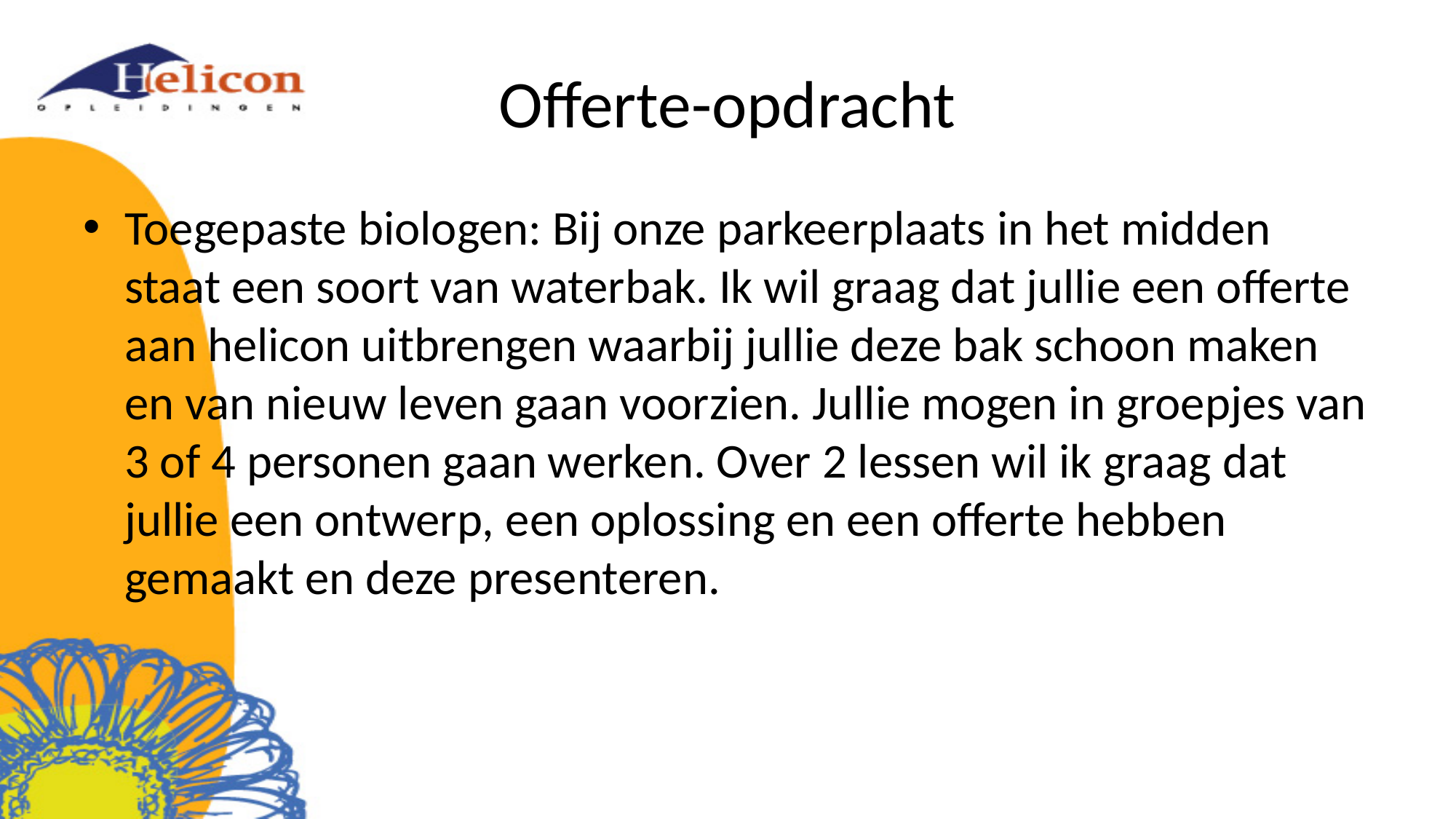

# Offerte-opdracht
Toegepaste biologen: Bij onze parkeerplaats in het midden staat een soort van waterbak. Ik wil graag dat jullie een offerte aan helicon uitbrengen waarbij jullie deze bak schoon maken en van nieuw leven gaan voorzien. Jullie mogen in groepjes van 3 of 4 personen gaan werken. Over 2 lessen wil ik graag dat jullie een ontwerp, een oplossing en een offerte hebben gemaakt en deze presenteren.